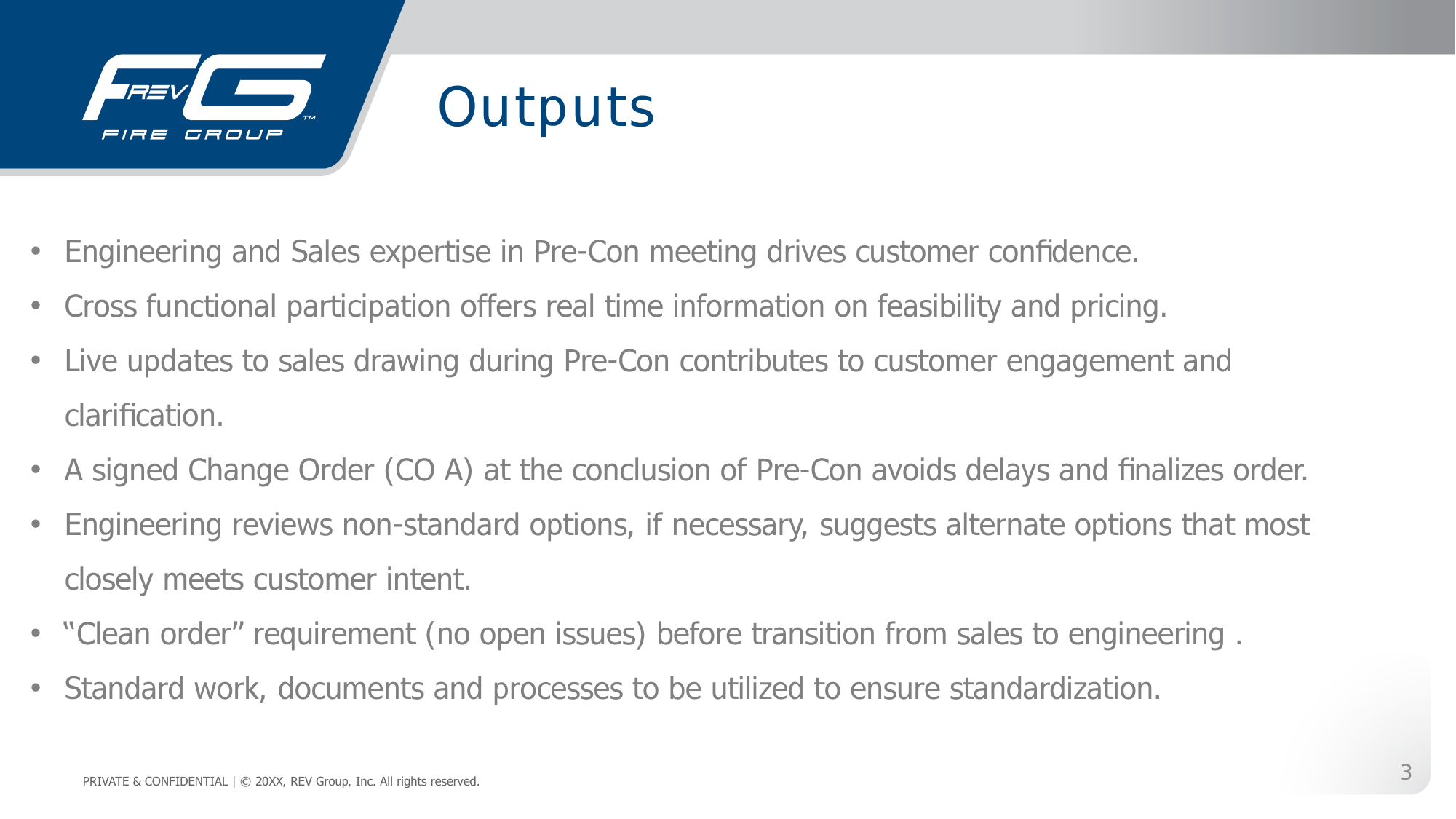

# Outputs
Engineering and Sales expertise in Pre-Con meeting drives customer confidence.
Cross functional participation offers real time information on feasibility and pricing.
Live updates to sales drawing during Pre-Con contributes to customer engagement and clarification.
A signed Change Order (CO A) at the conclusion of Pre-Con avoids delays and finalizes order.
Engineering reviews non-standard options, if necessary, suggests alternate options that most closely meets customer intent.
“Clean order” requirement (no open issues) before transition from sales to engineering .
Standard work, documents and processes to be utilized to ensure standardization.
3
PRIVATE & CONFIDENTIAL | © 20XX, REV Group, Inc. All rights reserved.